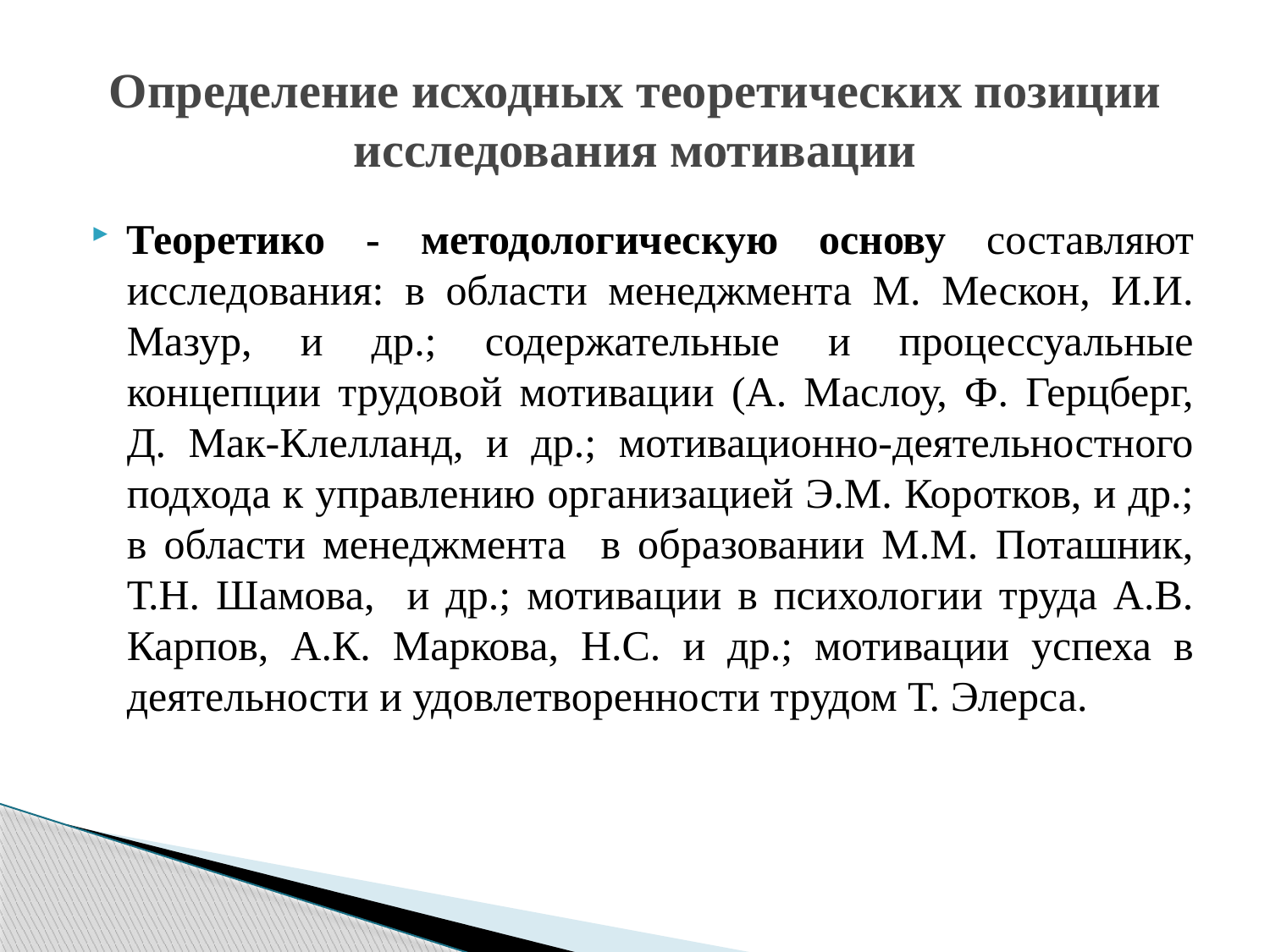

# Определение исходных теоретических позиции исследования мотивации
Теоретико - методологическую основу составляют исследования: в области менеджмента М. Мескон, И.И. Мазур, и др.; содержательные и процессуальные концепции трудовой мотивации (А. Маслоу, Ф. Герцберг, Д. Мак-Клелланд, и др.; мотивационно-деятельностного подхода к управлению организацией Э.М. Коротков, и др.; в области менеджмента  в образовании М.М. Поташник, Т.Н. Шамова,  и др.; мотивации в психологии труда А.В. Карпов, А.К. Маркова, Н.С. и др.; мотивации успеха в деятельности и удовлетворенности трудом Т. Элерса.